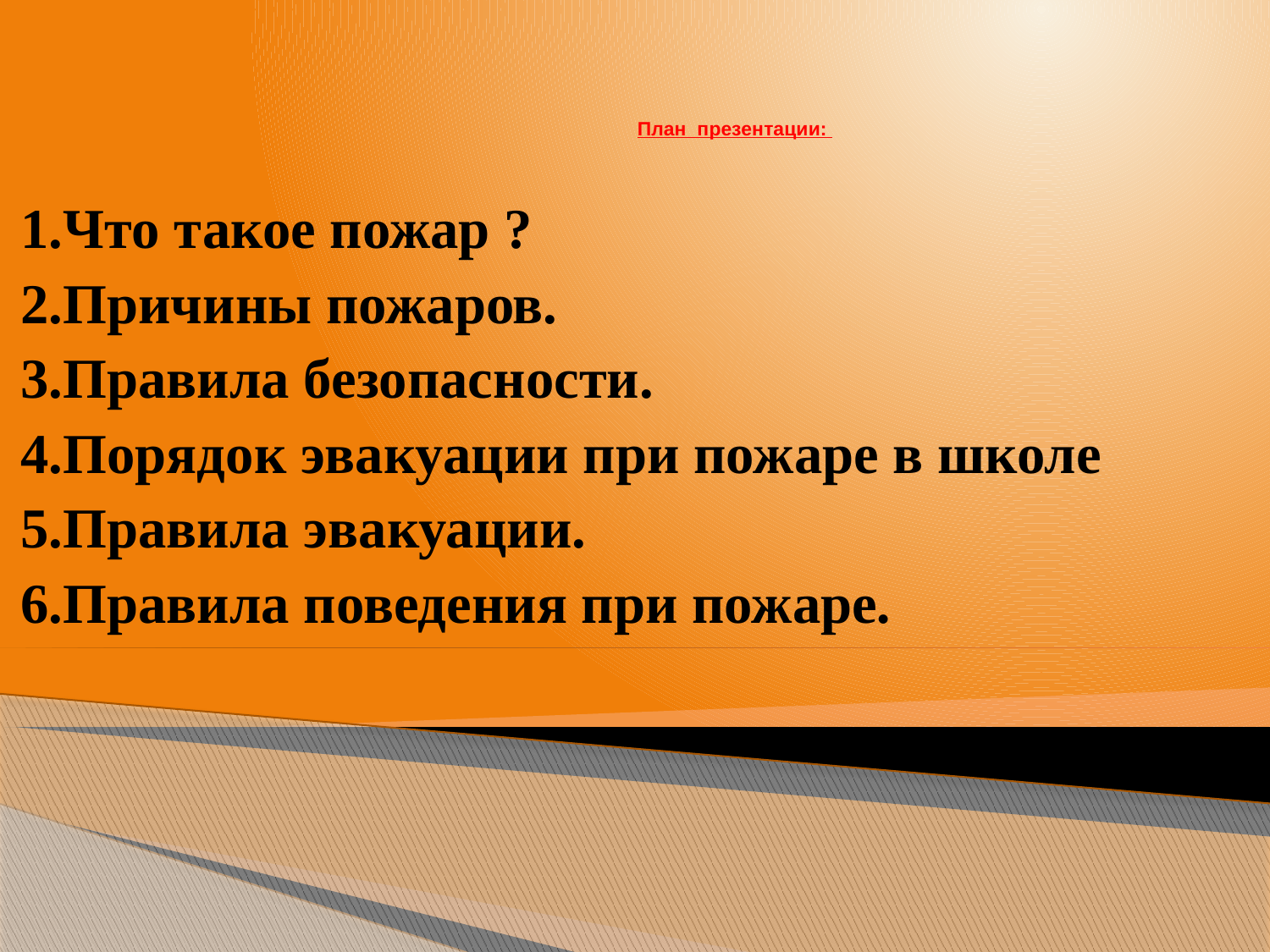

# План  презентации:
 1.Что такое пожар ?
 2.Причины пожаров.
 3.Правила безопасности.
 4.Порядок эвакуации при пожаре в школе
 5.Правила эвакуации.
 6.Правила поведения при пожаре.